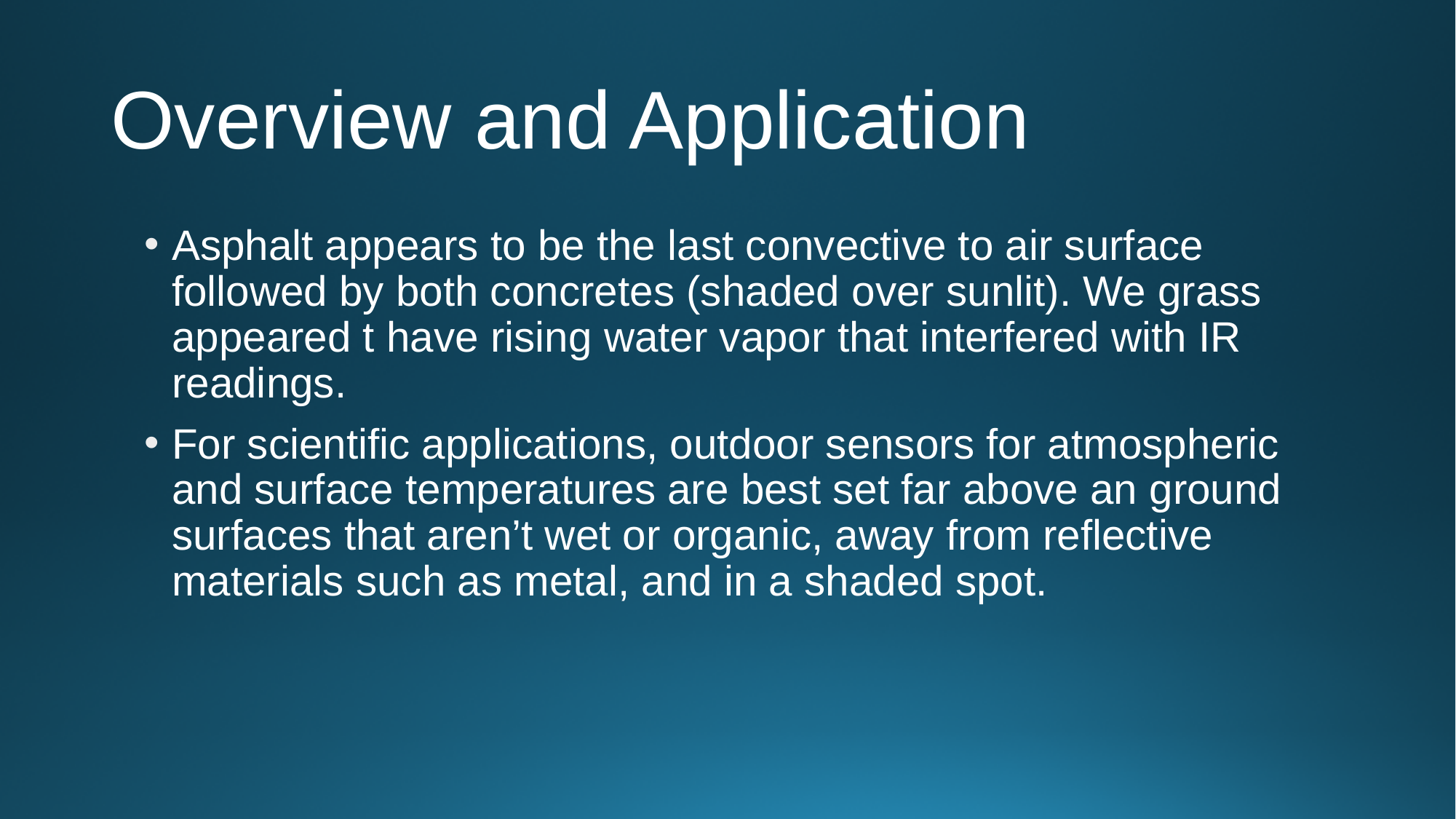

# Overview and Application
Asphalt appears to be the last convective to air surface followed by both concretes (shaded over sunlit). We grass appeared t have rising water vapor that interfered with IR readings.
For scientific applications, outdoor sensors for atmospheric and surface temperatures are best set far above an ground surfaces that aren’t wet or organic, away from reflective materials such as metal, and in a shaded spot.